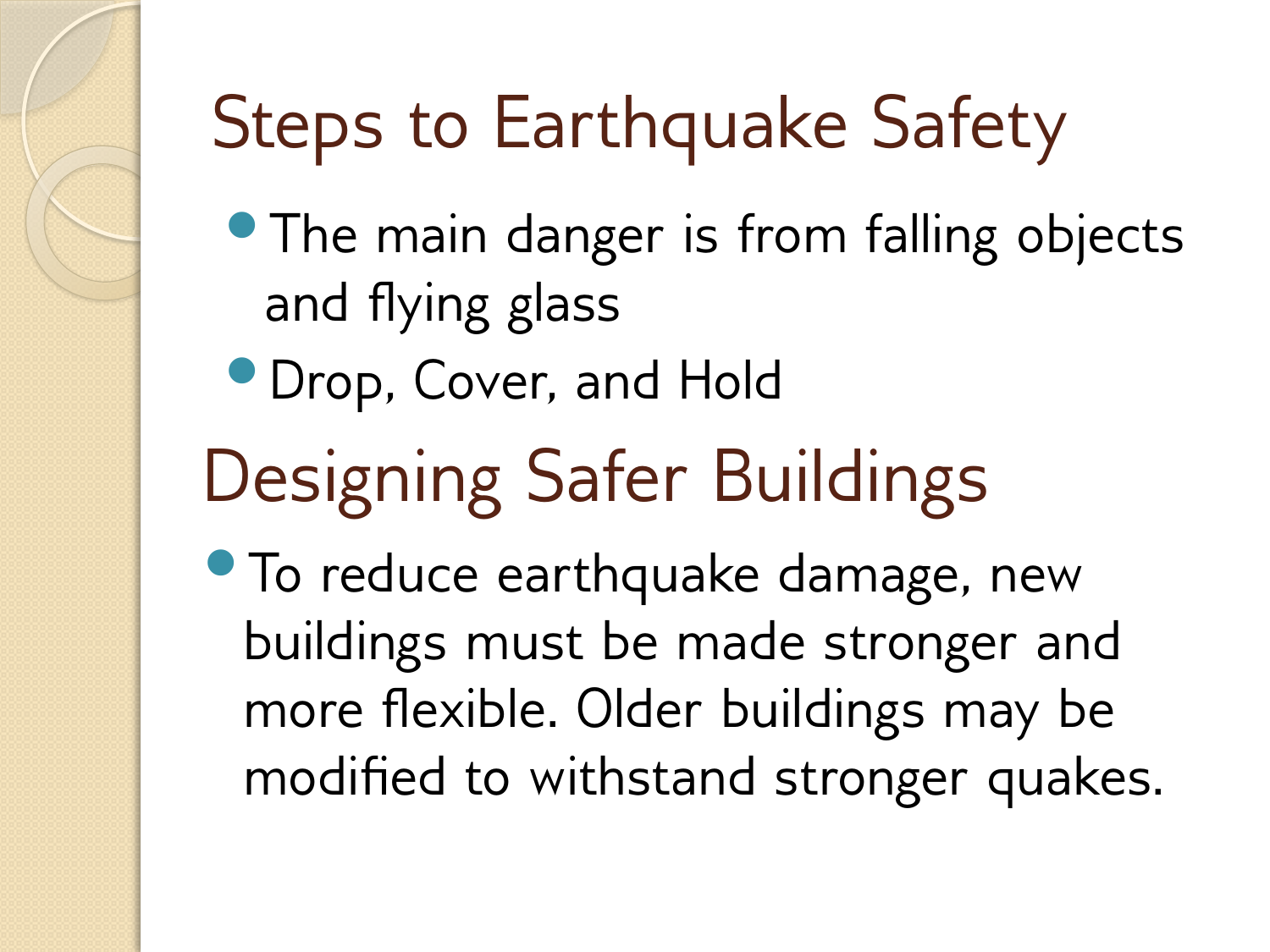

# Steps to Earthquake Safety
The main danger is from falling objects and flying glass
Drop, Cover, and Hold
Designing Safer Buildings
To reduce earthquake damage, new buildings must be made stronger and more flexible. Older buildings may be modified to withstand stronger quakes.